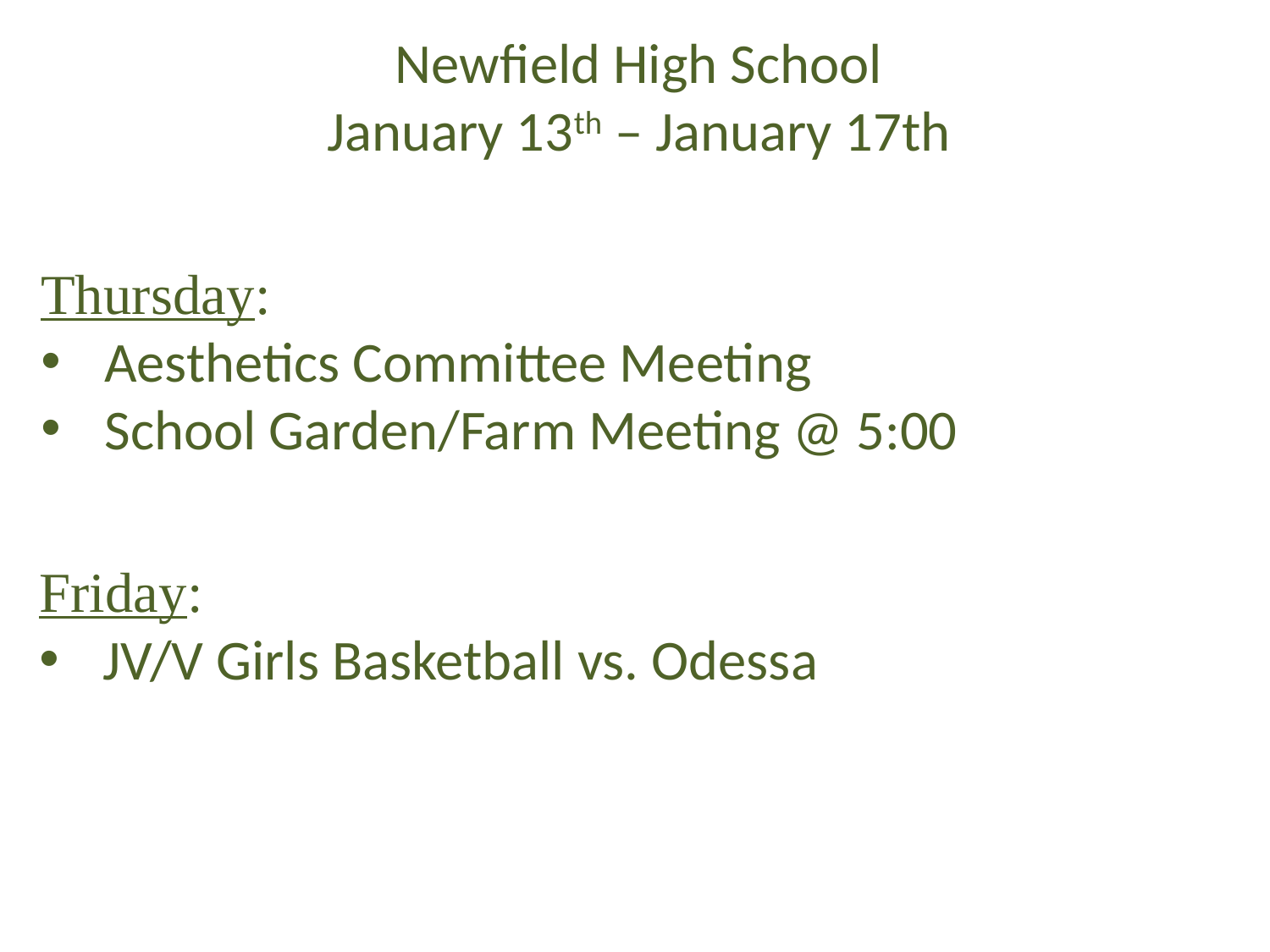

Newfield High School
January 13th – January 17th
Thursday:
Aesthetics Committee Meeting
School Garden/Farm Meeting @ 5:00
Friday:
JV/V Girls Basketball vs. Odessa